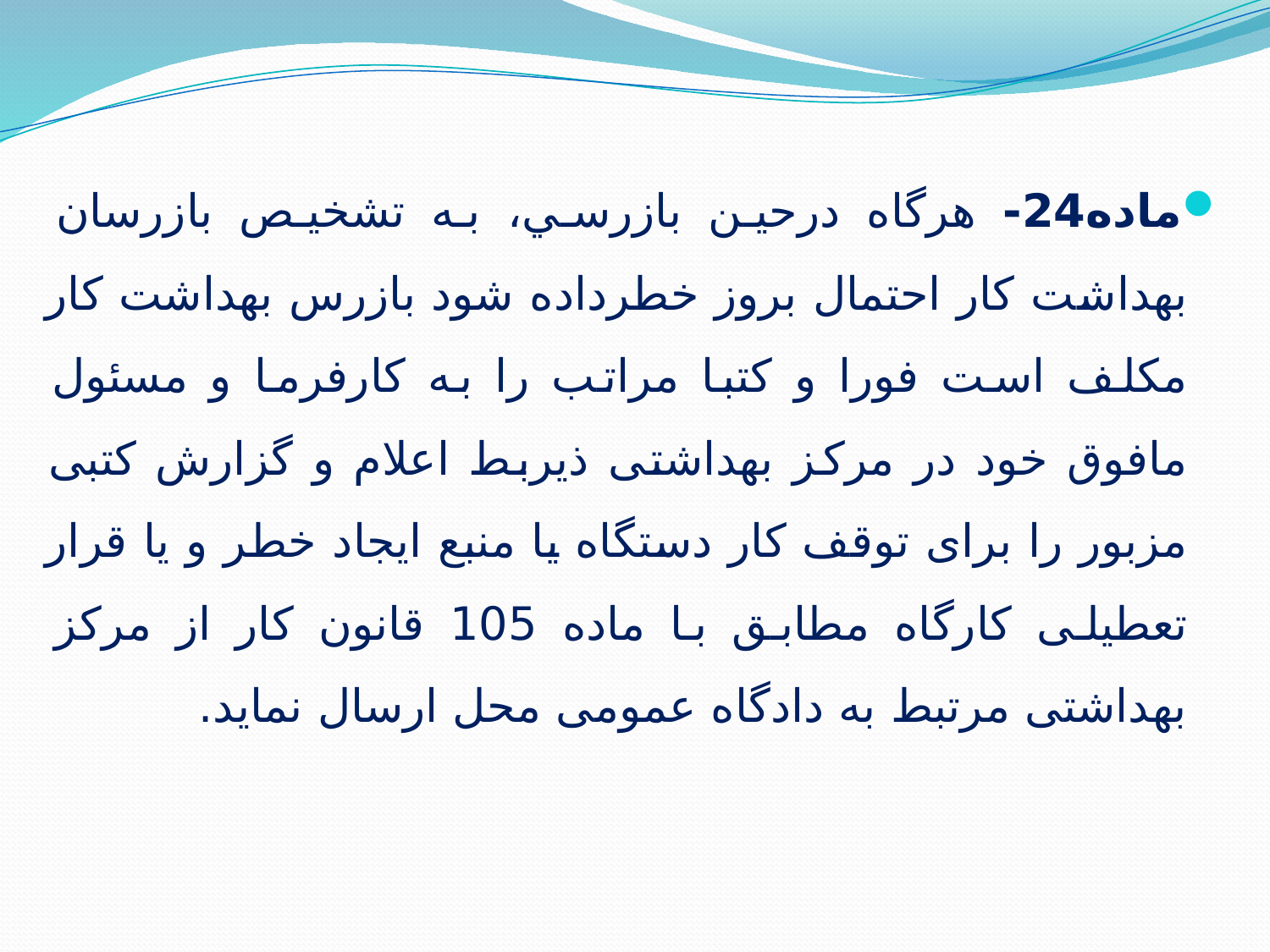

ماده24- هرگاه درحين بازرسي، به تشخيص بازرسان بهداشت کار احتمال بروز خطرداده شود بازرس بهداشت کار مکلف است فورا و كتبا مراتب را به كارفرما و مسئول مافوق خود در مرکز بهداشتی ذیربط اعلام و گزارش کتبی مزبور را برای توقف کار دستگاه یا منبع ایجاد خطر و یا قرار تعطیلی کارگاه مطابق با ماده 105 قانون کار از مرکز بهداشتی مرتبط به دادگاه عمومی محل ارسال نماید.